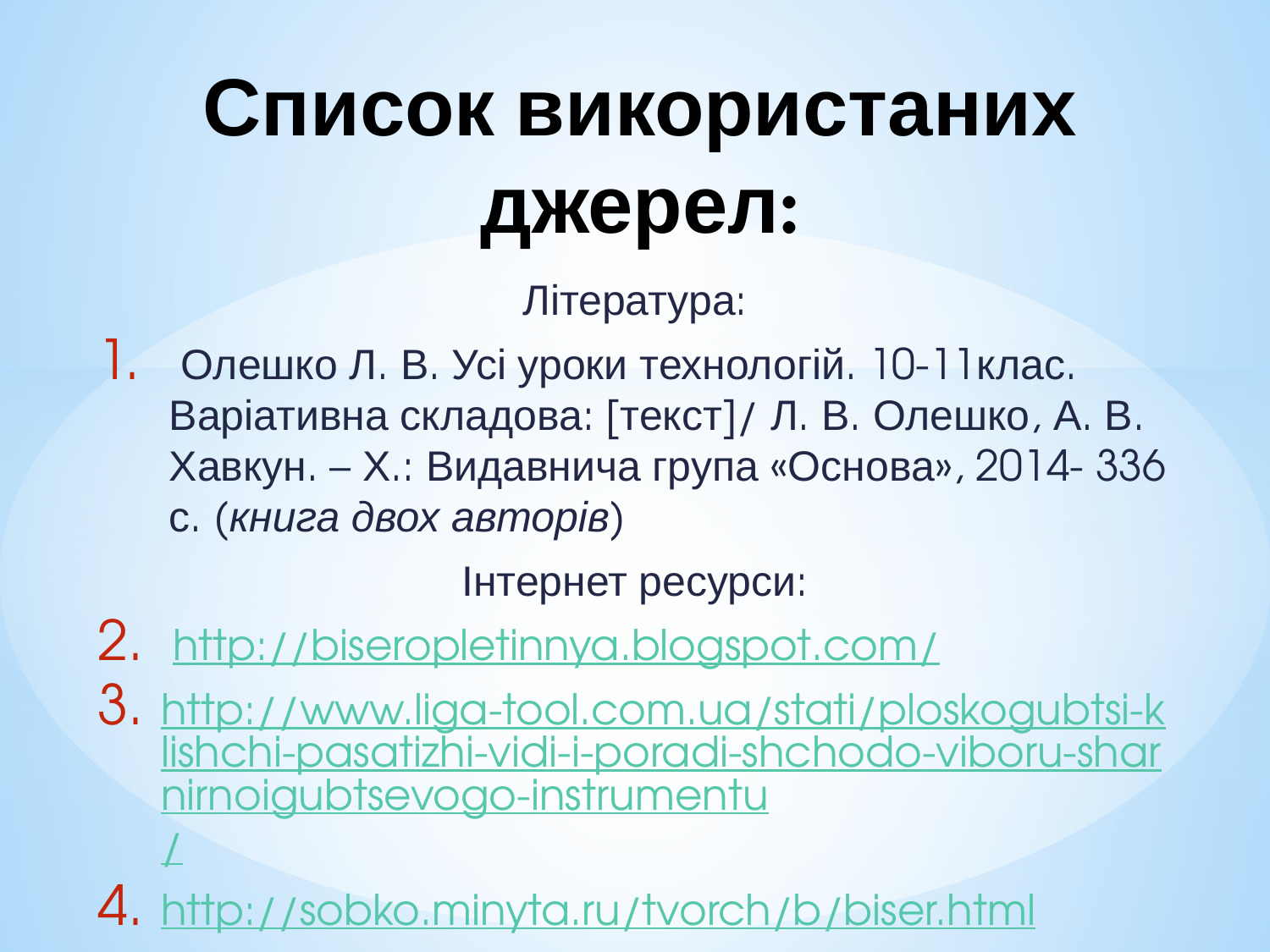

# Список використаних джерел:
Література:
 Олешко Л. В. Усі уроки технологій. 10-11клас. Варіативна складова: [текст]/ Л. В. Олешко, А. В. Хавкун. – Х.: Видавнича група «Основа», 2014- 336 с. (книга двох авторів)
Інтернет ресурси:
 http://biseropletinnya.blogspot.com/
http://www.liga-tool.com.ua/stati/ploskogubtsi-klishchi-pasatizhi-vidi-i-poradi-shchodo-viboru-sharnirnoigubtsevogo-instrumentu/
http://sobko.minyta.ru/tvorch/b/biser.html